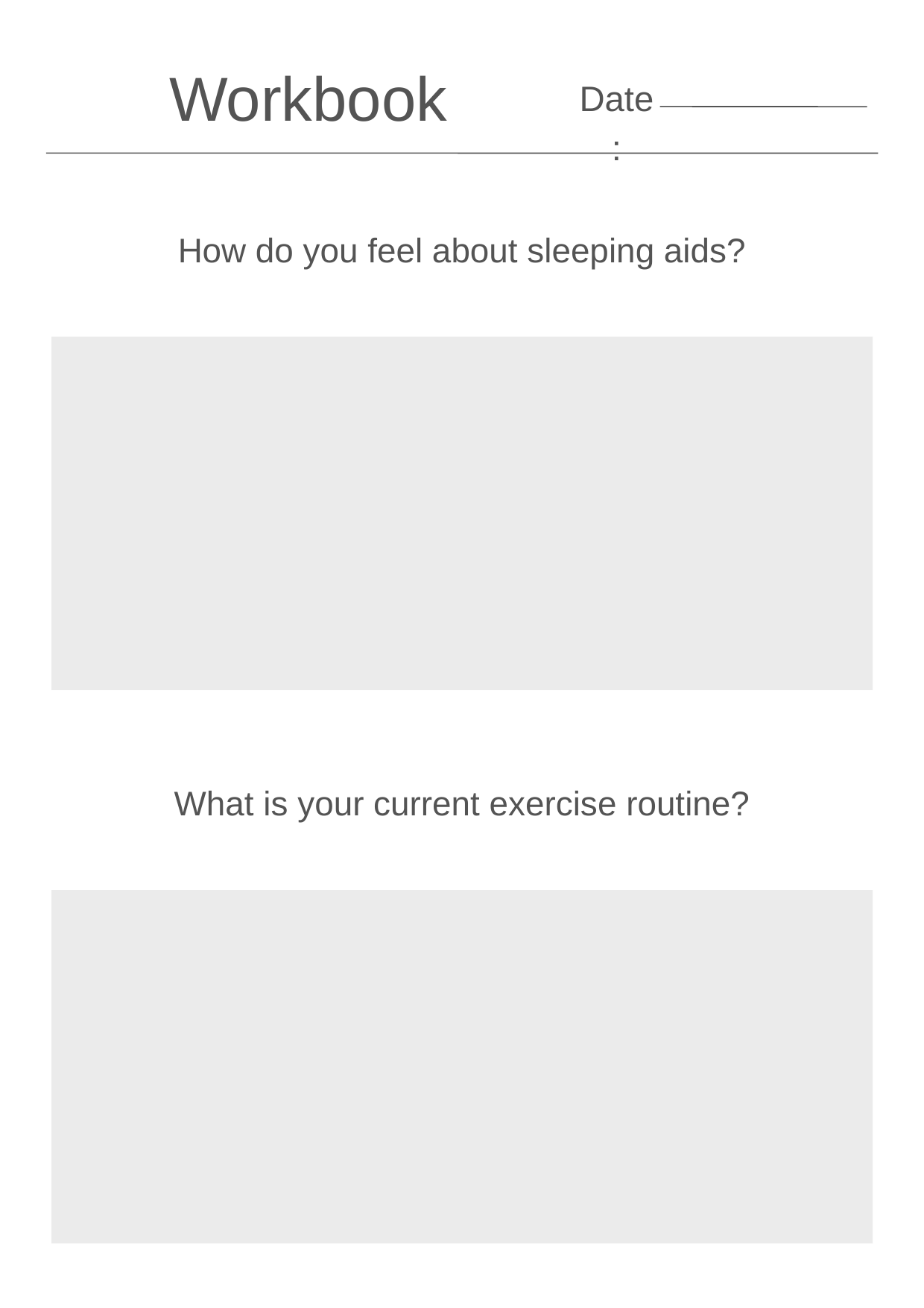

Workbook
Date:

How do you feel about sleeping aids?

What is your current exercise routine?